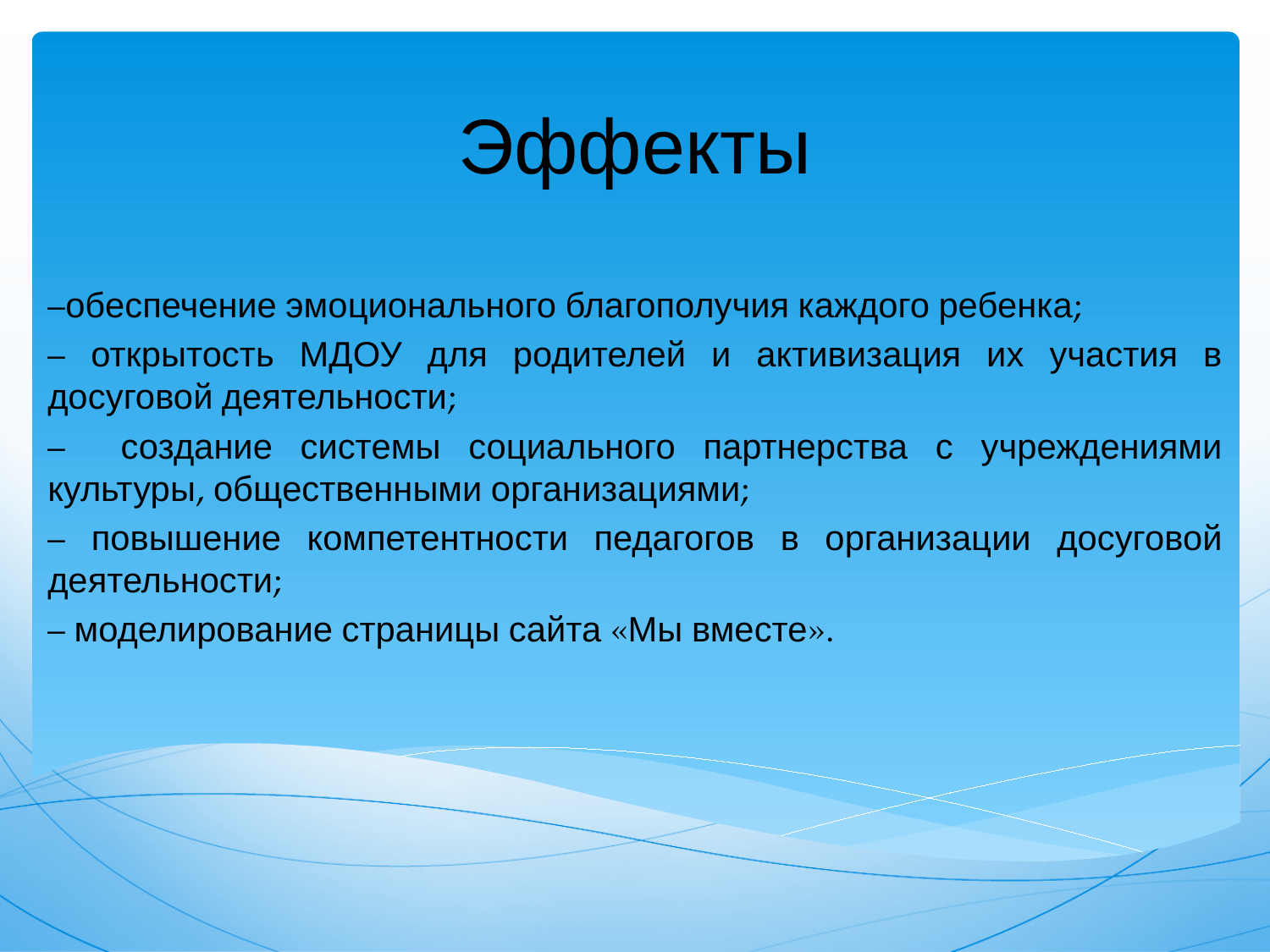

# Эффекты
–обеспечение эмоционального благополучия каждого ребенка;
– открытость МДОУ для родителей и активизация их участия в досуговой деятельности;
–  создание системы социального партнерства с учреждениями культуры, общественными организациями;
– повышение компетентности педагогов в организации досуговой деятельности;
– моделирование страницы сайта «Мы вместе».